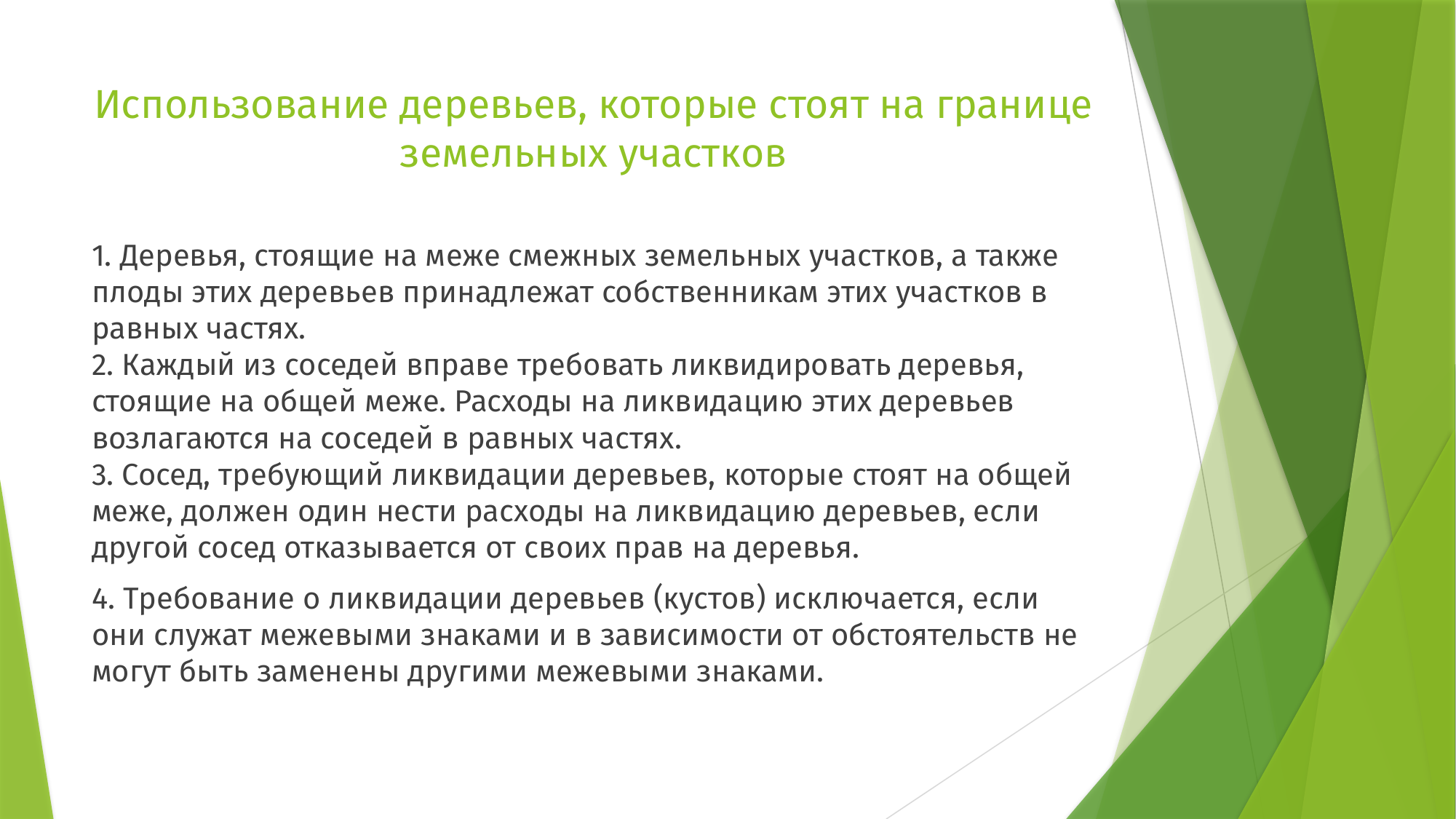

# Использование деревьев, которые стоят на границе земельных участков
1. Деревья, стоящие на меже смежных земельных участков, а также плоды этих деревьев принадлежат собственникам этих участков в равных частях.
2. Каждый из соседей вправе требовать ликвидировать деревья, стоящие на общей меже. Расходы на ликвидацию этих деревьев возлагаются на соседей в равных частях.
3. Сосед, требующий ликвидации деревьев, которые стоят на общей меже, должен один нести расходы на ликвидацию деревьев, если другой сосед отказывается от своих прав на деревья.
4. Требование о ликвидации деревьев (кустов) исключается, если они служат межевыми знаками и в зависимости от обстоятельств не могут быть заменены другими межевыми знаками.